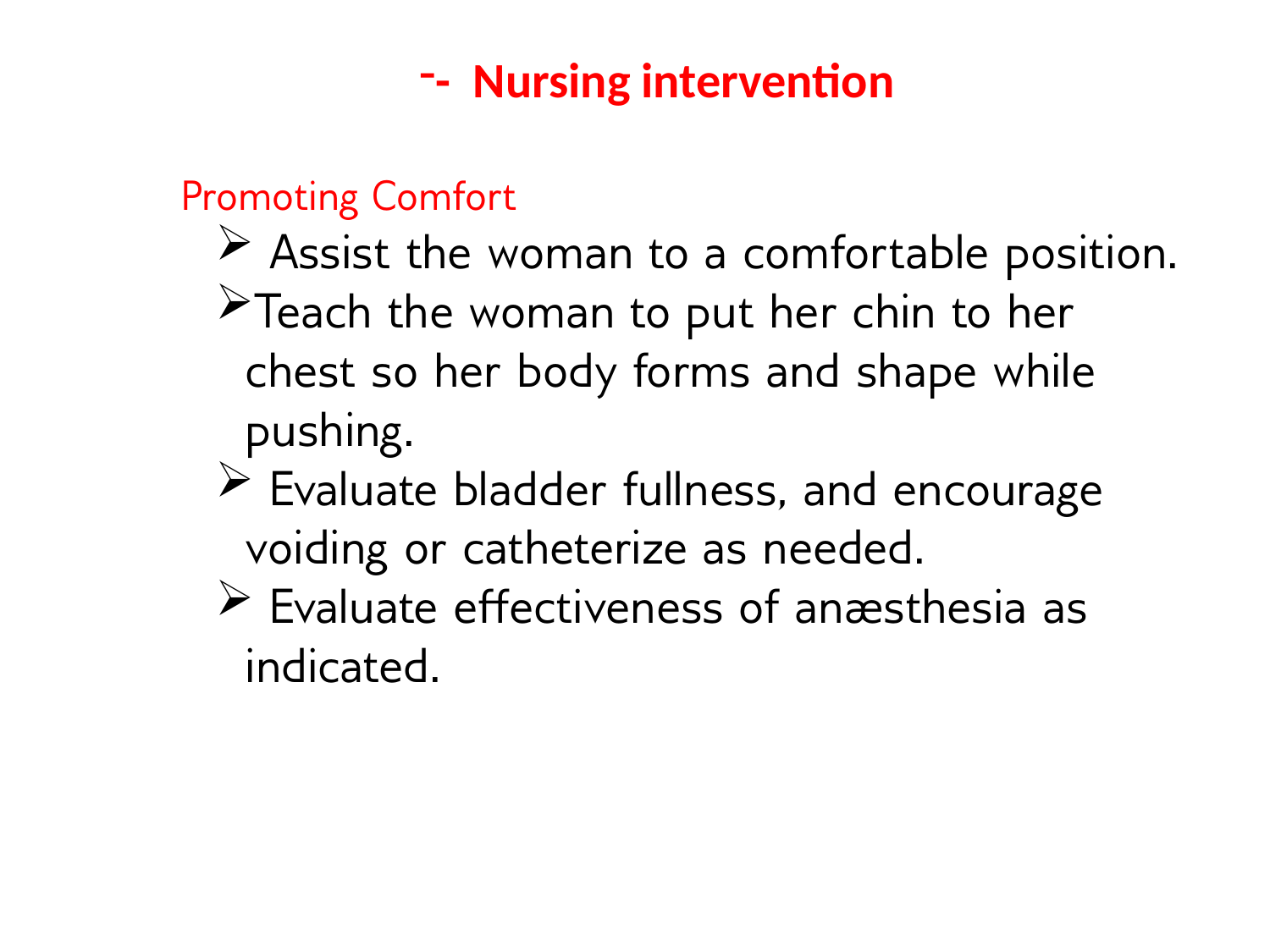

-  Nursing intervention

Promoting Comfort
 Assist the woman to a comfortable position.
Teach the woman to put her chin to her chest so her body forms and shape while pushing.
 Evaluate bladder fullness, and encourage voiding or catheterize as needed.
 Evaluate effectiveness of anaesthesia as indicated.